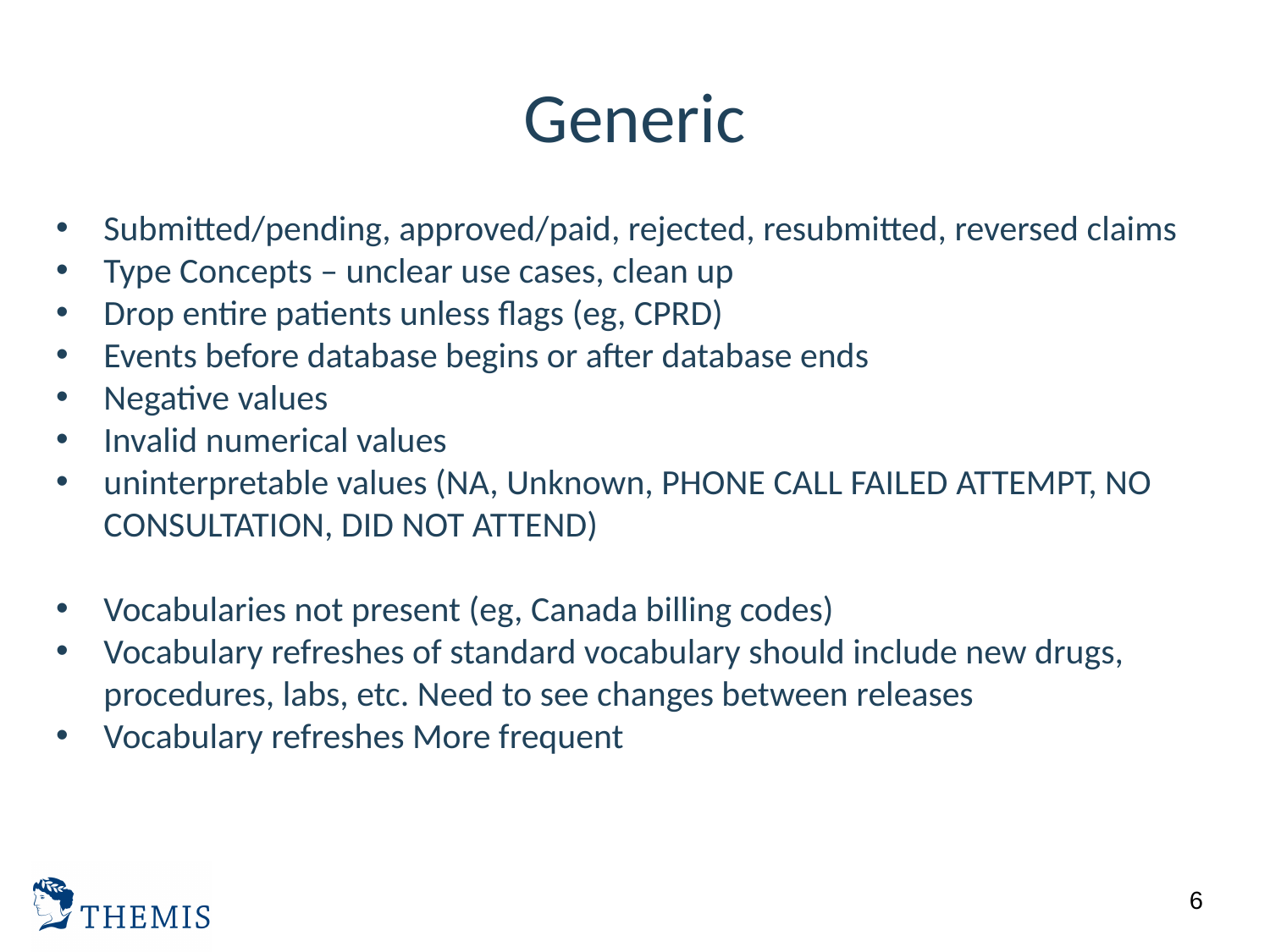

# Generic
Submitted/pending, approved/paid, rejected, resubmitted, reversed claims
Type Concepts – unclear use cases, clean up
Drop entire patients unless flags (eg, CPRD)
Events before database begins or after database ends
Negative values
Invalid numerical values
uninterpretable values (NA, Unknown, PHONE CALL FAILED ATTEMPT, NO CONSULTATION, DID NOT ATTEND)

Vocabularies not present (eg, Canada billing codes)
Vocabulary refreshes of standard vocabulary should include new drugs, procedures, labs, etc. Need to see changes between releases
Vocabulary refreshes More frequent

6